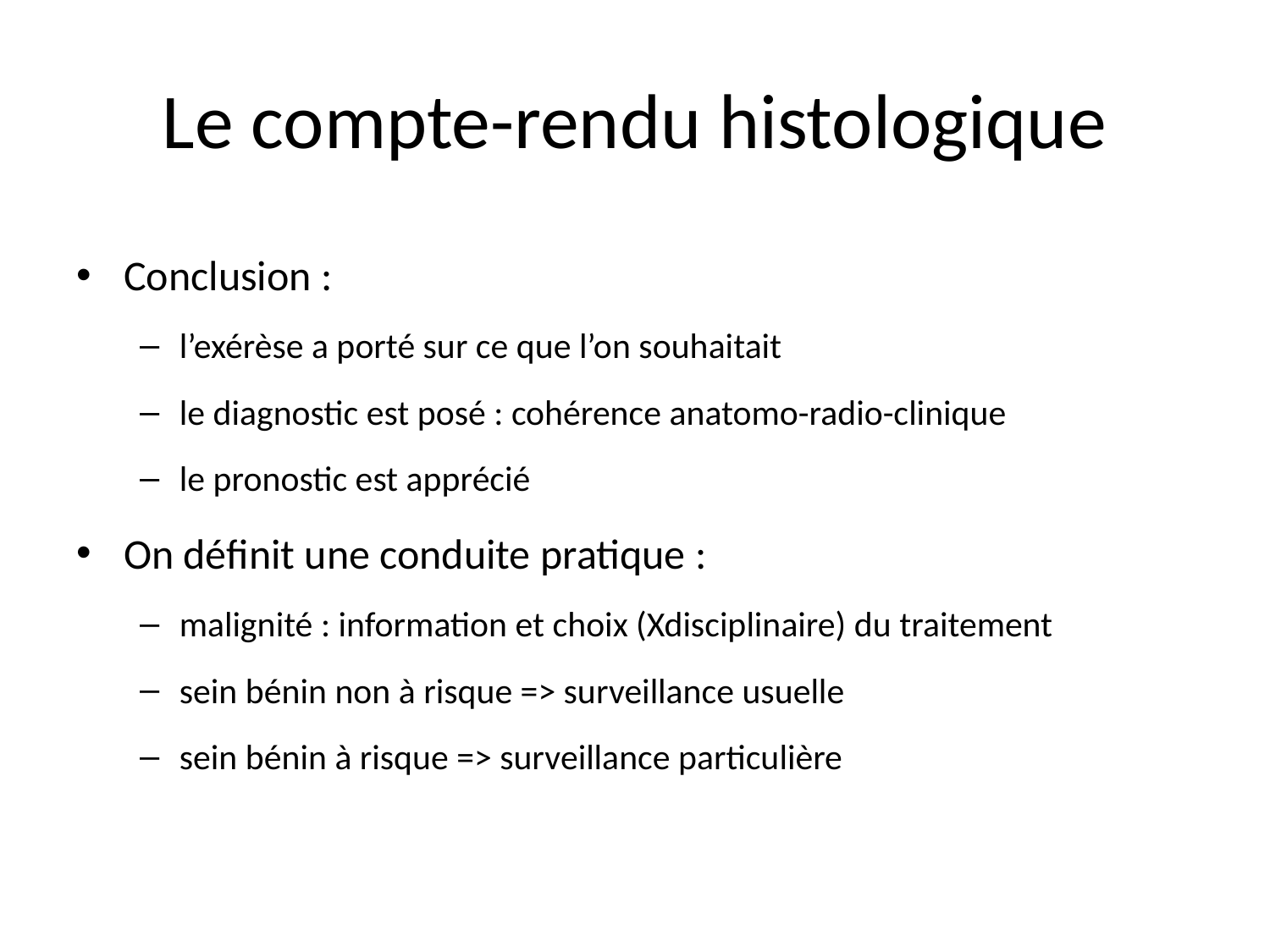

Le compte-rendu histologique
Conclusion :
l’exérèse a porté sur ce que l’on souhaitait
le diagnostic est posé : cohérence anatomo-radio-clinique
le pronostic est apprécié
On définit une conduite pratique :
malignité : information et choix (Xdisciplinaire) du traitement
sein bénin non à risque => surveillance usuelle
sein bénin à risque => surveillance particulière